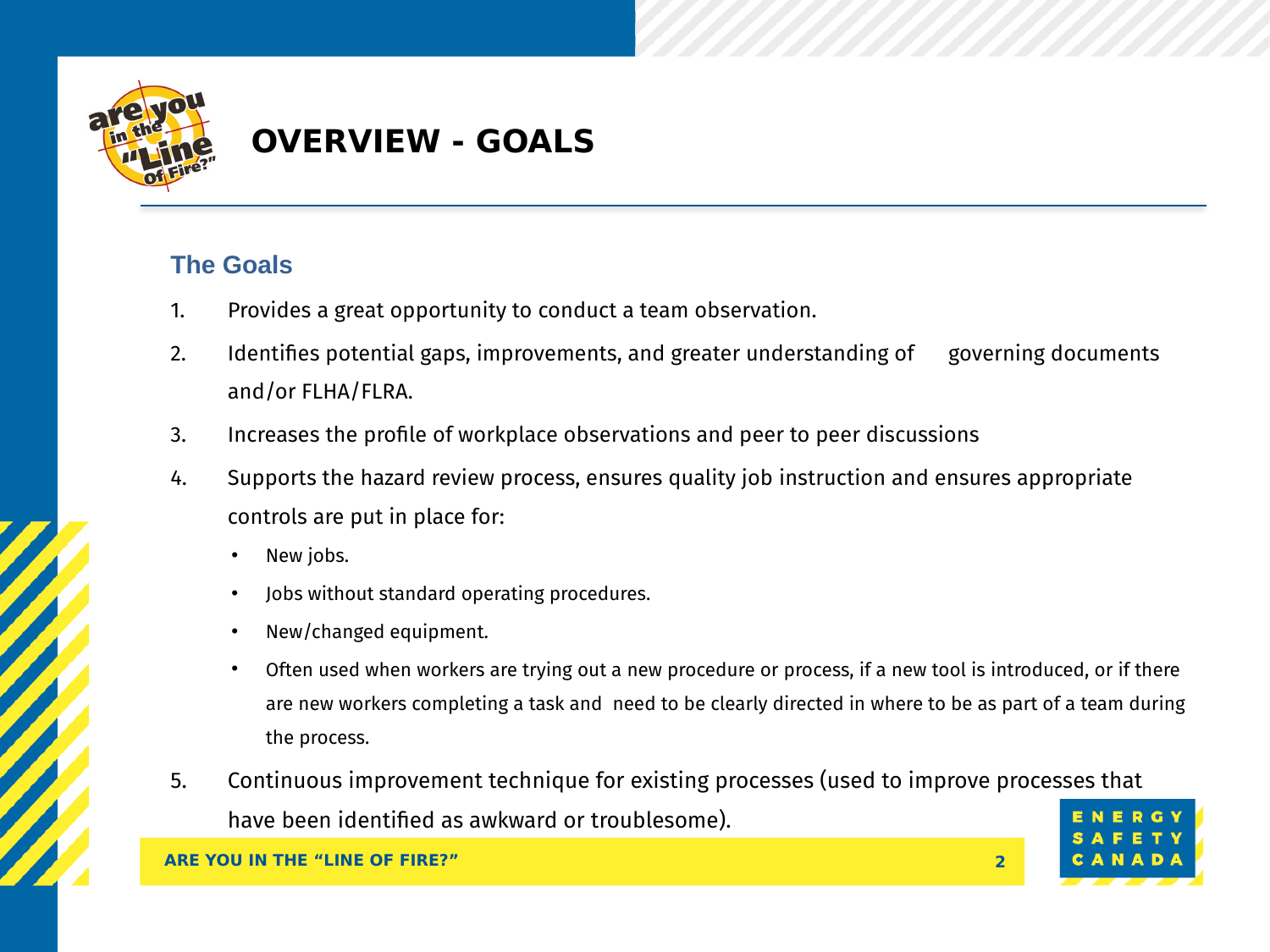

# Overview - Goals
The Goals
Provides a great opportunity to conduct a team observation.
Identifies potential gaps, improvements, and greater understanding of      governing documents and/or FLHA/FLRA.
Increases the profile of workplace observations and peer to peer discussions
Supports the hazard review process, ensures quality job instruction and ensures appropriate controls are put in place for:
New jobs.
Jobs without standard operating procedures.
New/changed equipment.
Often used when workers are trying out a new procedure or process, if a new tool is introduced, or if there are new workers completing a task and  need to be clearly directed in where to be as part of a team during the process.
Continuous improvement technique for existing processes (used to improve processes that have been identified as awkward or troublesome).

ARE YOU IN THE “LINE OF FIRE?”
2